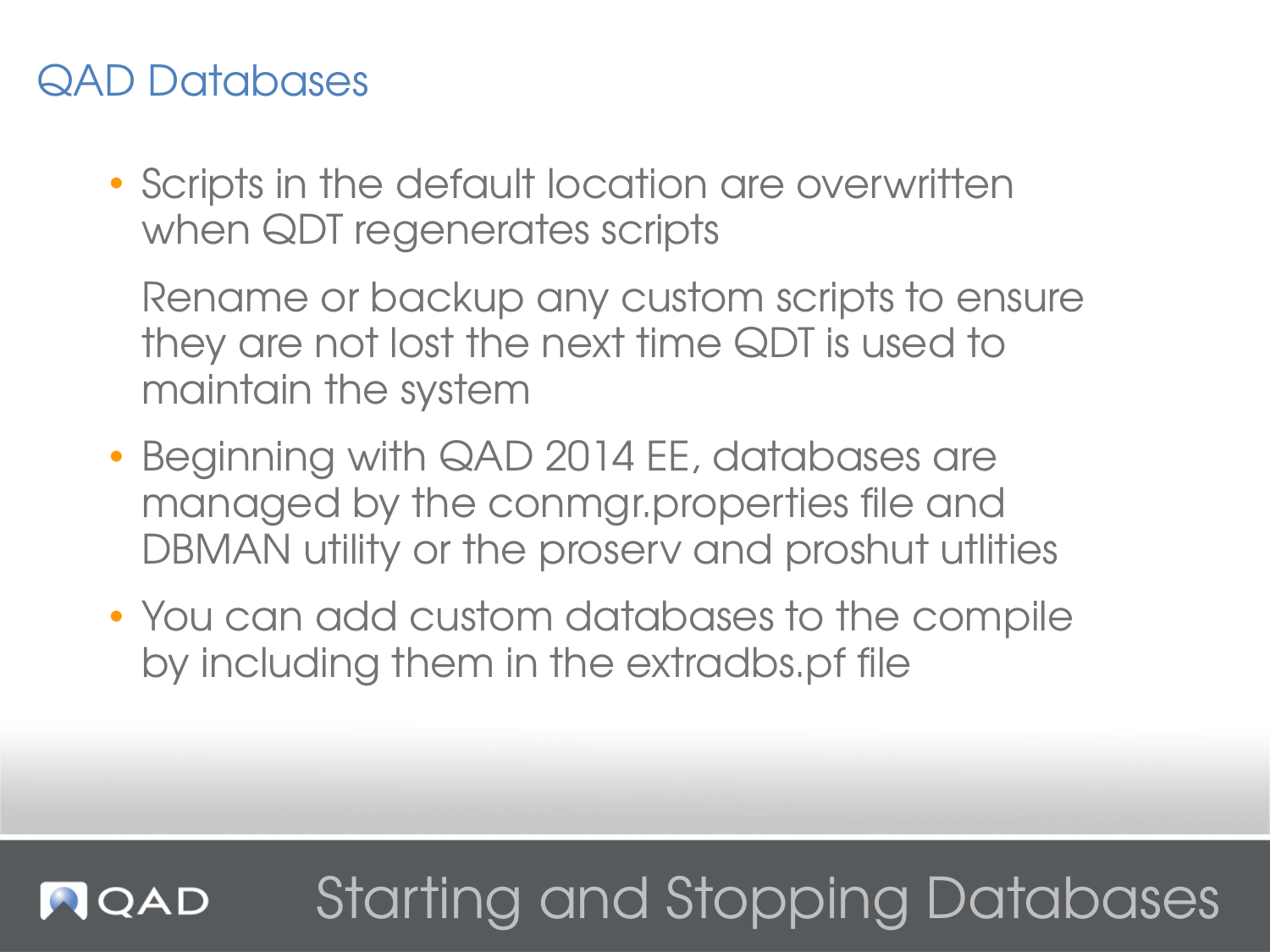

QAD Databases
Scripts in the default location are overwritten when QDT regenerates scripts
Rename or backup any custom scripts to ensure they are not lost the next time QDT is used to maintain the system
Beginning with QAD 2014 EE, databases are managed by the conmgr.properties file and DBMAN utility or the proserv and proshut utlities
You can add custom databases to the compile by including them in the extradbs.pf file

# Starting and Stopping Databases